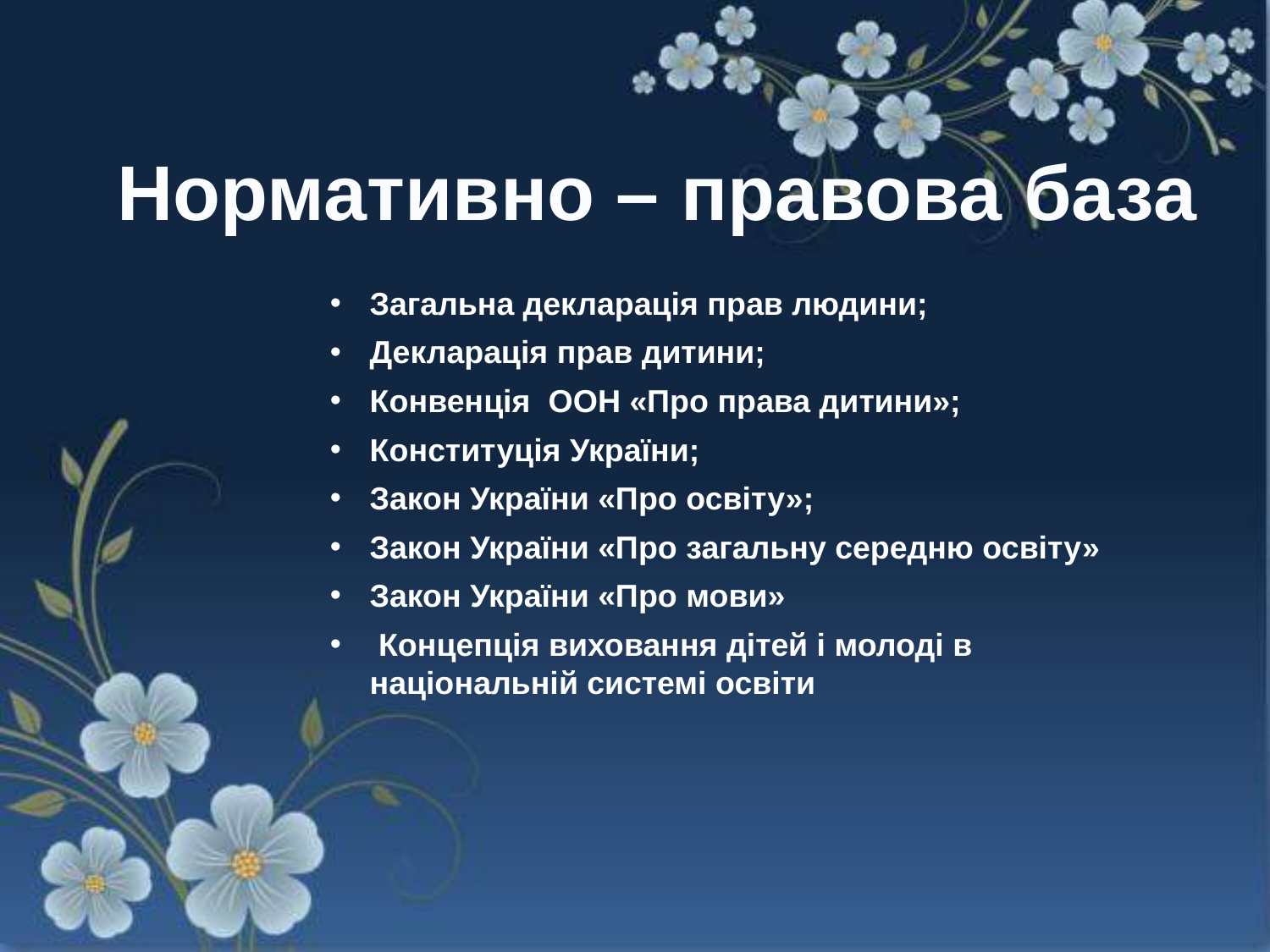

Нормативно – правова база

Загальна декларація прав людини;
Декларація прав дитини;
Конвенція  ООН «Про права дитини»;
Конституція України;
Закон України «Про освіту»;
Закон України «Про загальну середню освіту»
Закон України «Про мови»
 Концепція виховання дітей і молоді в національній системі освіти